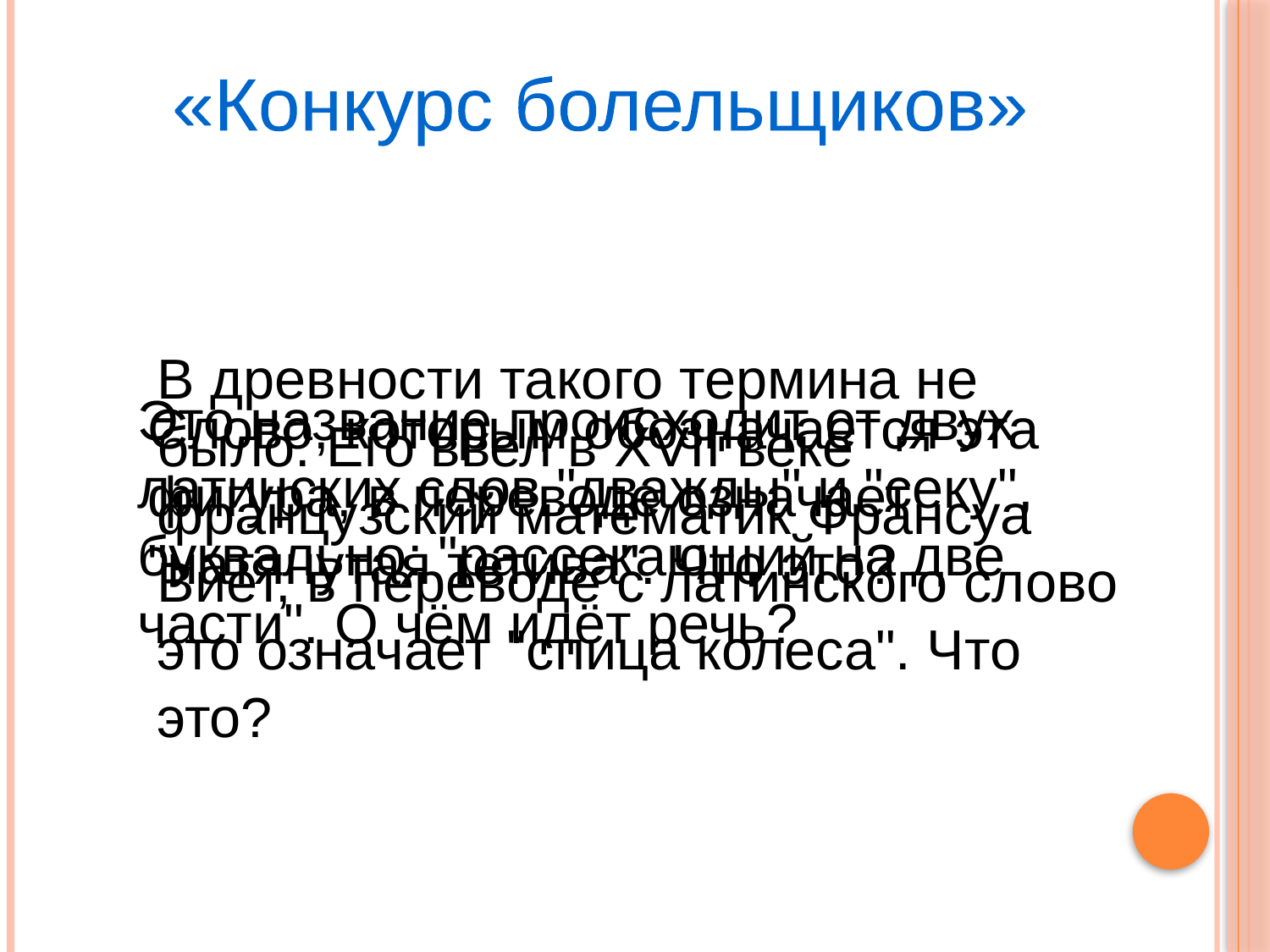

«Конкурс болельщиков»
В древности такого термина не было. Его ввел в XVII веке французский математик Франсуа Виет, в переводе с латинского слово это означает "спица колеса". Что это?
Это название происходит от двух латинских слов "дважды" и "секу", буквально: "рассекающий на две части". О чём идёт речь?
Слово, которым обозначается эта фигура, в переводе означает "натянутая тетива". Что это?